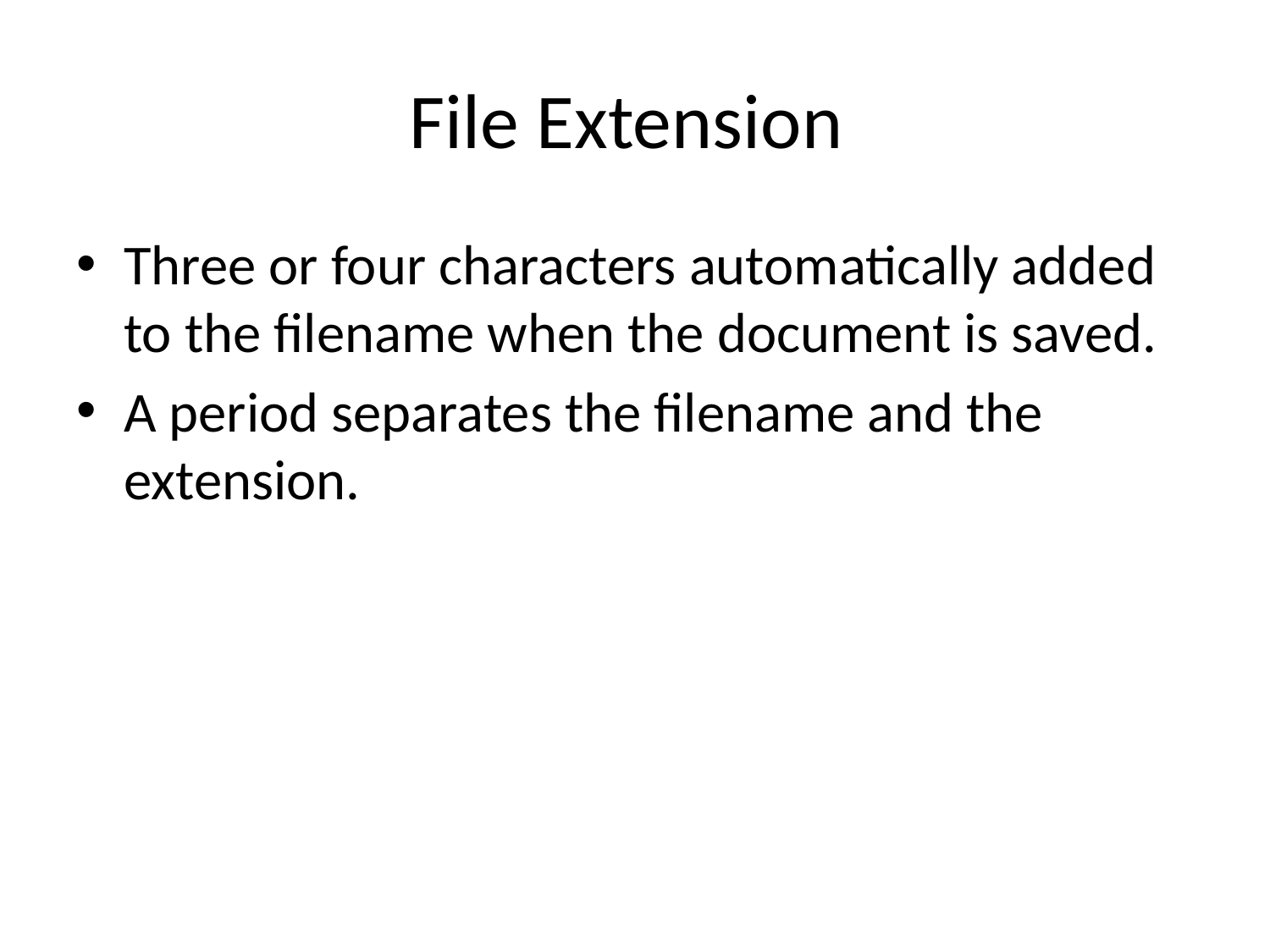

# File Extension
Three or four characters automatically added to the filename when the document is saved.
A period separates the filename and the extension.